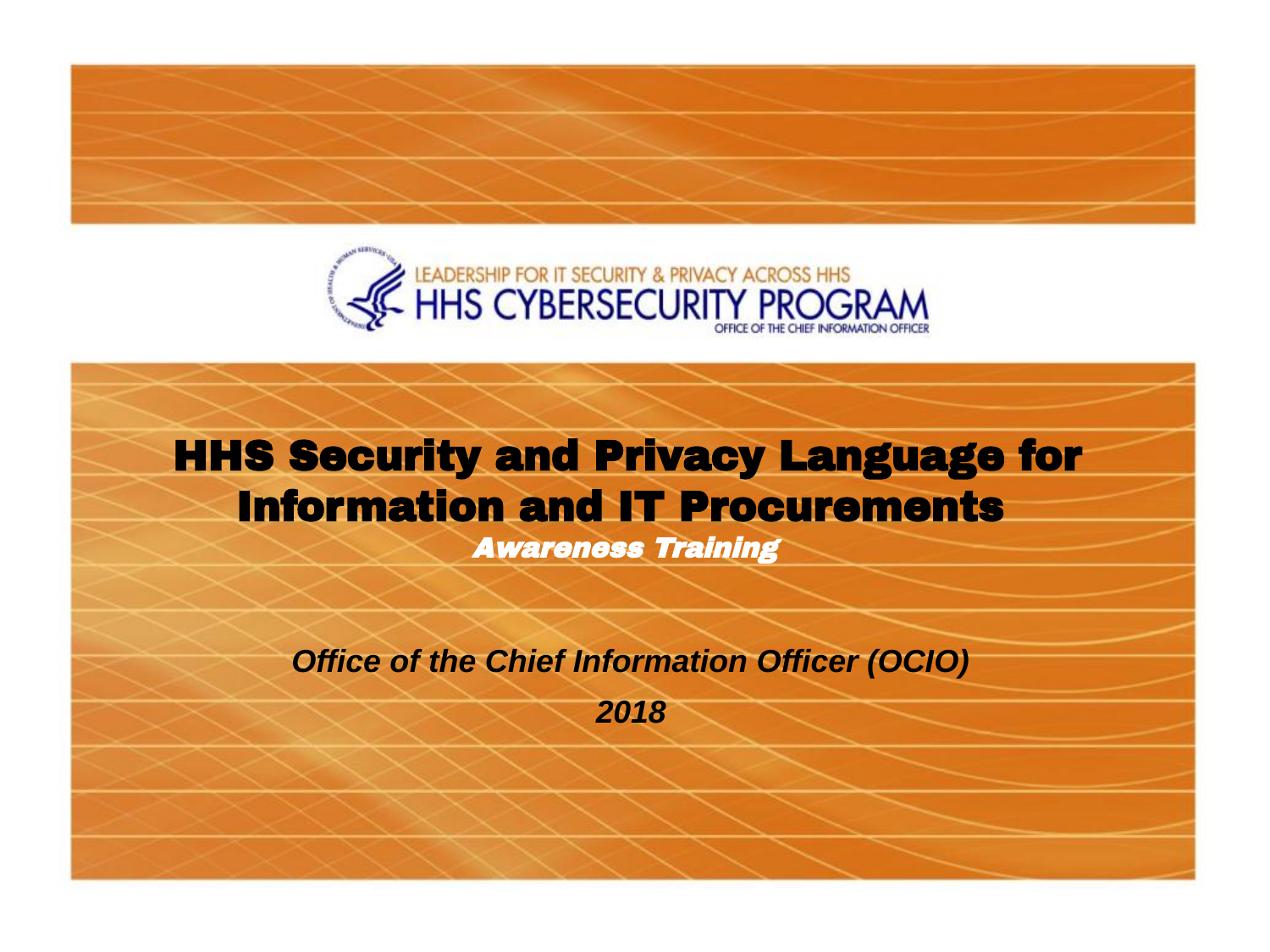

# HHS Security and Privacy Language for Information and IT Procurements Awareness Training
Office of the Chief Information Officer (OCIO)
2018